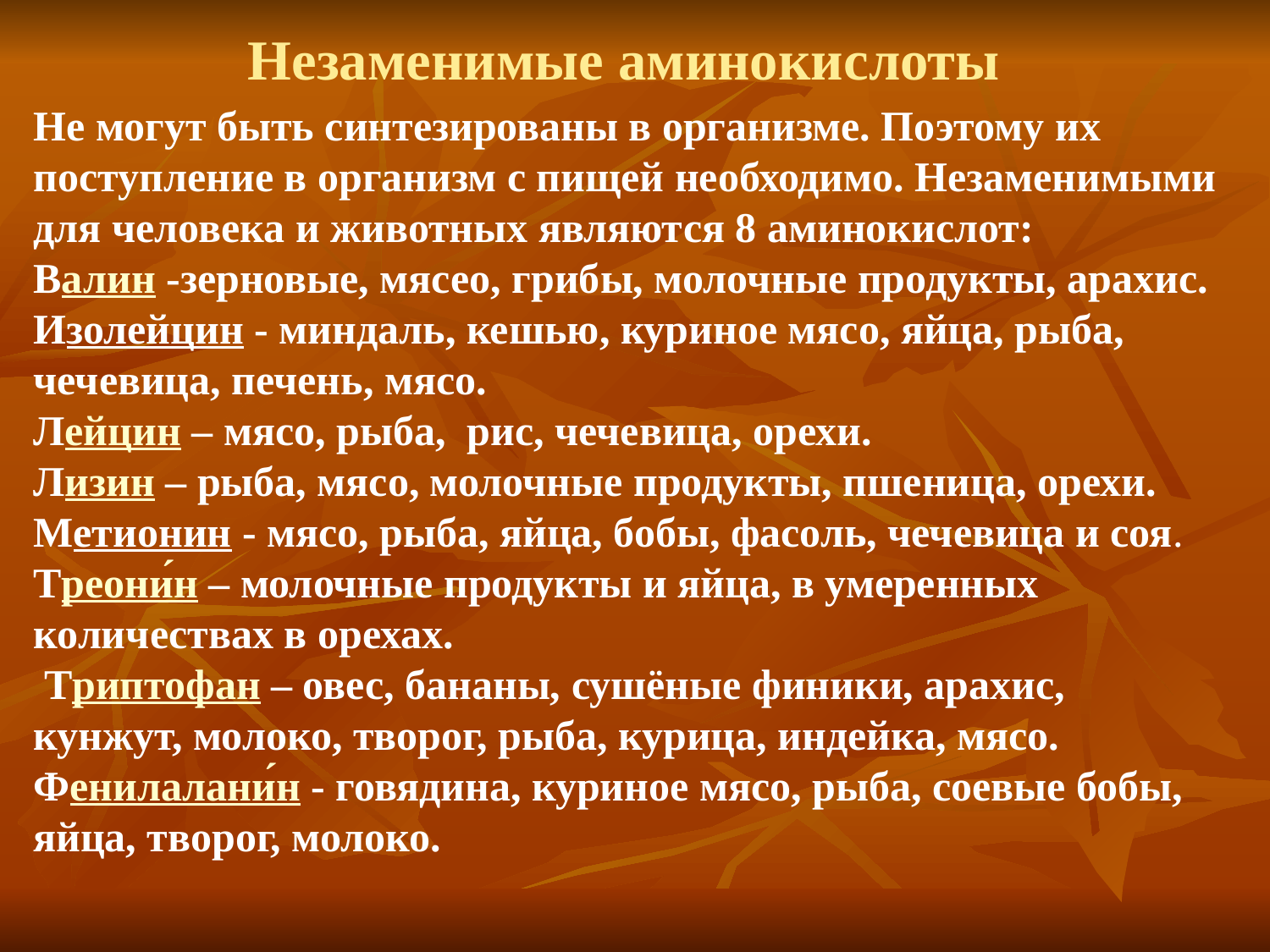

Незаменимые аминокислоты

Не могут быть синтезированы в организме. Поэтому их поступление в организм с пищей необходимо. Незаменимыми для человека и животных являются 8 аминокислот:
Валин -зерновые, мясео, грибы, молочные продукты, арахис.
Изолейцин - миндаль, кешью, куриное мясо, яйца, рыба, чечевица, печень, мясо.
Лейцин – мясо, рыба,  рис, чечевица, орехи.
Лизин – рыба, мясо, молочные продукты, пшеница, орехи.
Метионин - мясо, рыба, яйца, бобы, фасоль, чечевица и соя.
Треони́н – молочные продукты и яйца, в умеренных количествах в орехах.
 Триптофан – овес, бананы, сушёные финики, арахис, кунжут, молоко, творог, рыба, курица, индейка, мясо.
Фенилалани́н - говядина, куриное мясо, рыба, соевые бобы, яйца, творог, молоко.